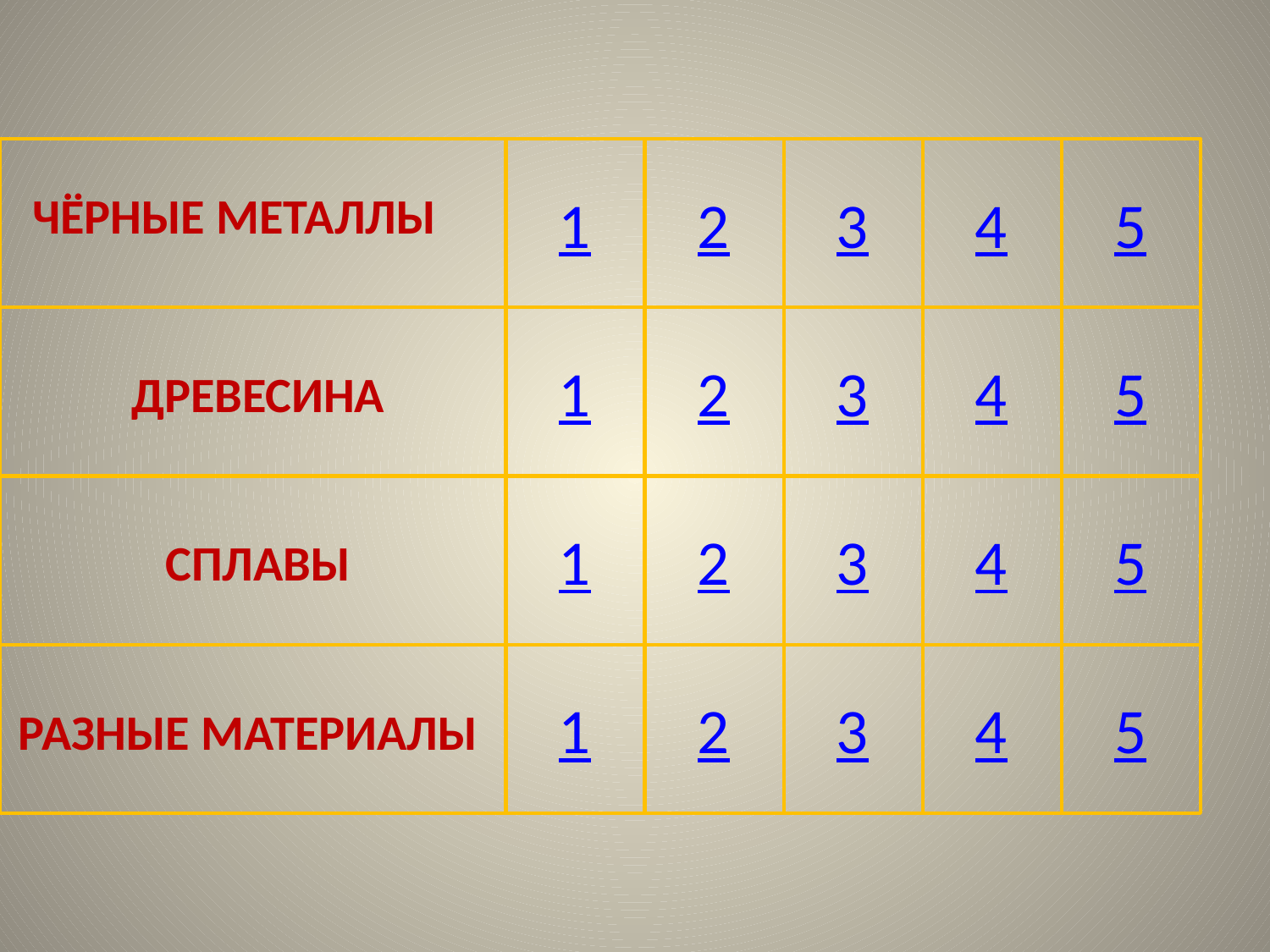

ЧЁРНЫЕ МЕТАЛЛЫ
1
2
3
4
5

1
2
3
4
5
ДРЕВЕСИНА

1
2
3
4
5
СПЛАВЫ

1
2
3
4
5
РАЗНЫЕ МАТЕРИАЛЫ